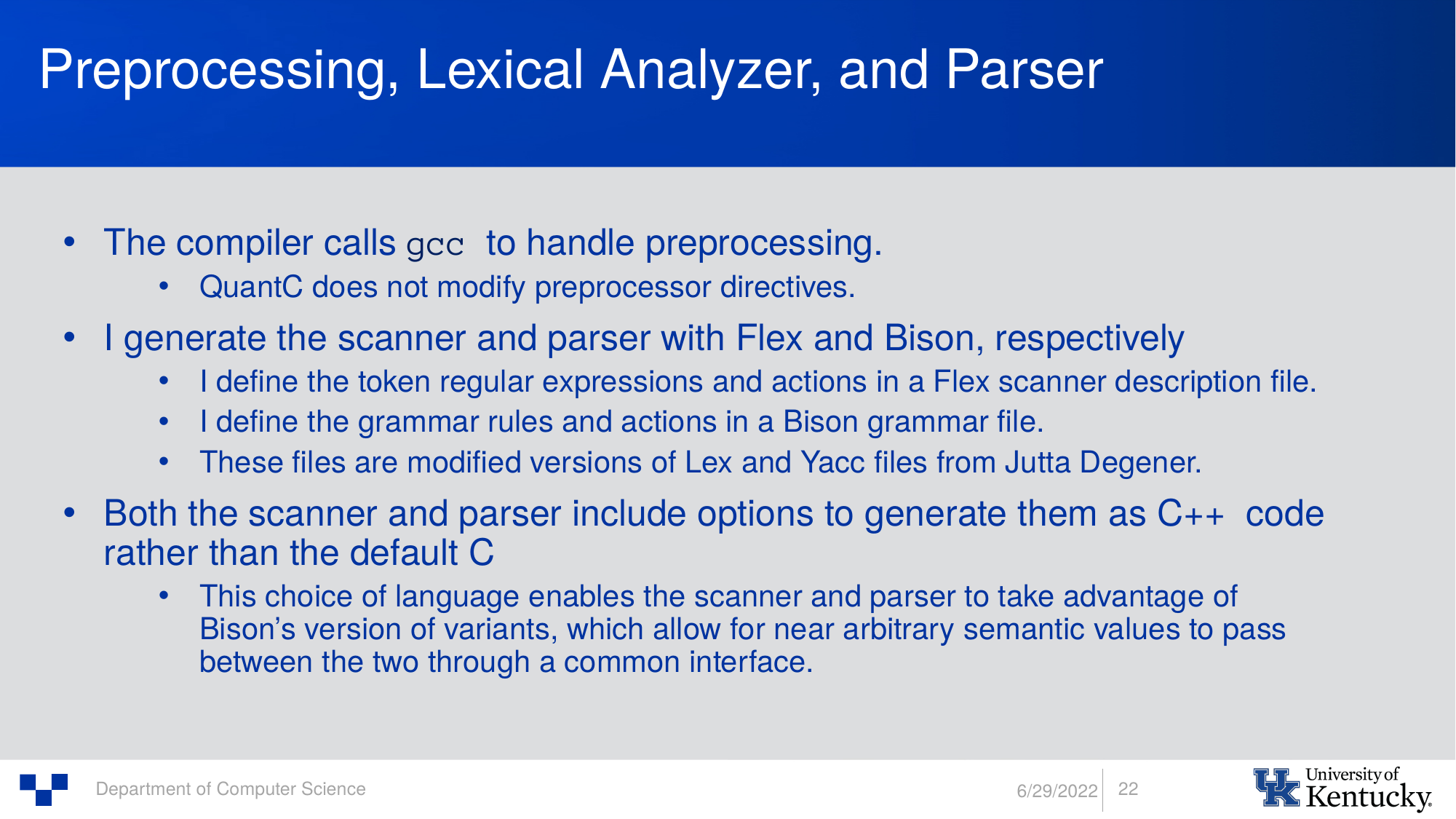

# Preprocessing, Lexical Analyzer, and Parser

The compiler calls gcc to handle preprocessing.
QuantC does not modify preprocessor directives.
I generate the scanner and parser with Flex and Bison, respectively
I define the token regular expressions and actions in a Flex scanner description file.
I define the grammar rules and actions in a Bison grammar file.
These files are modified versions of Lex and Yacc files from Jutta Degener.
Both the scanner and parser include options to generate them as C++  code rather than the default C
This choice of language enables the scanner and parser to take advantage of Bison’s version of variants, which allow for near arbitrary semantic values to pass between the two through a common interface.

6/29/2022
22
Department of Computer Science